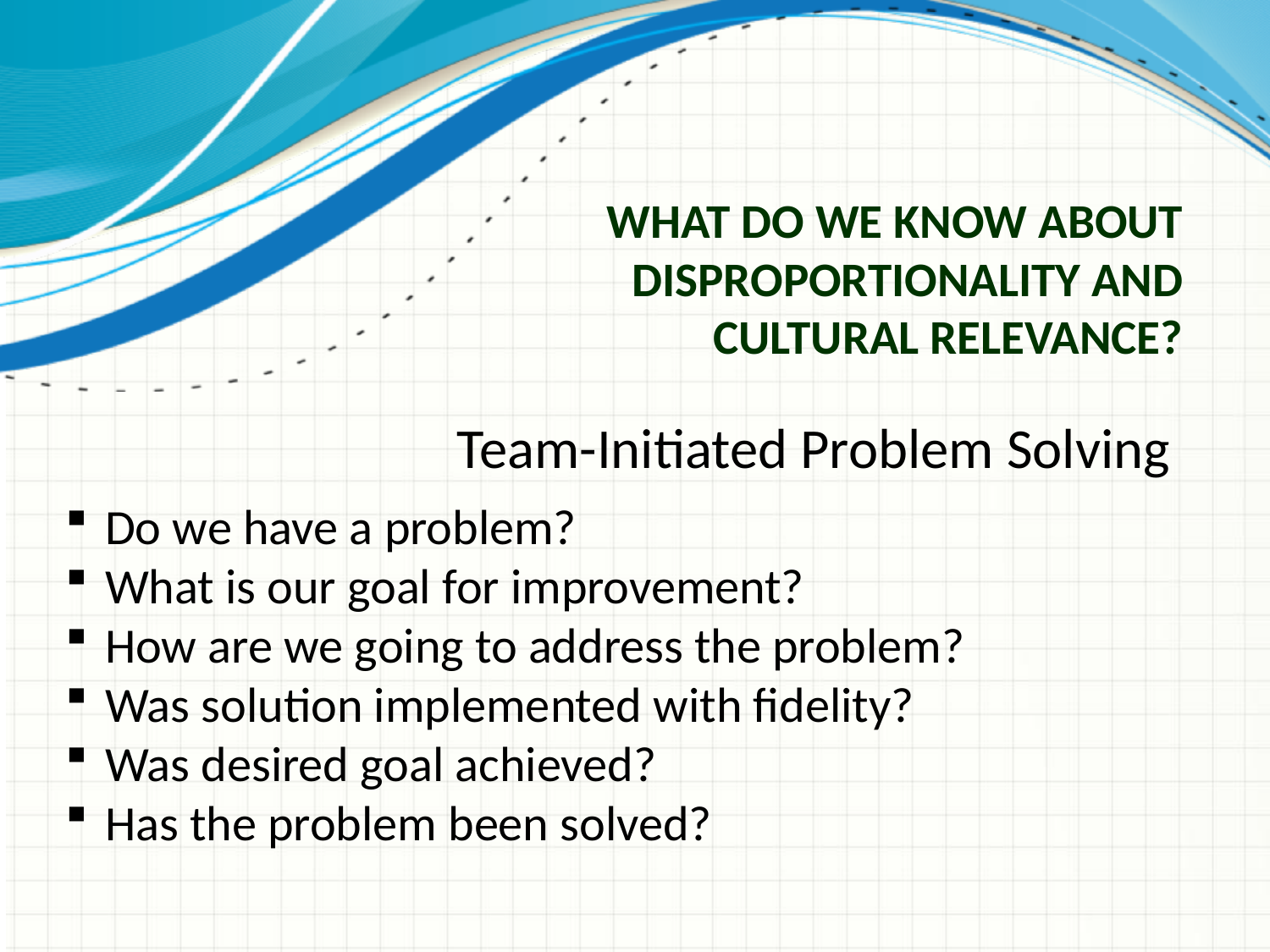

# What do we know about disproportionality and cultural relevance?
Team-Initiated Problem Solving
Do we have a problem?
What is our goal for improvement?
How are we going to address the problem?
Was solution implemented with fidelity?
Was desired goal achieved?
Has the problem been solved?